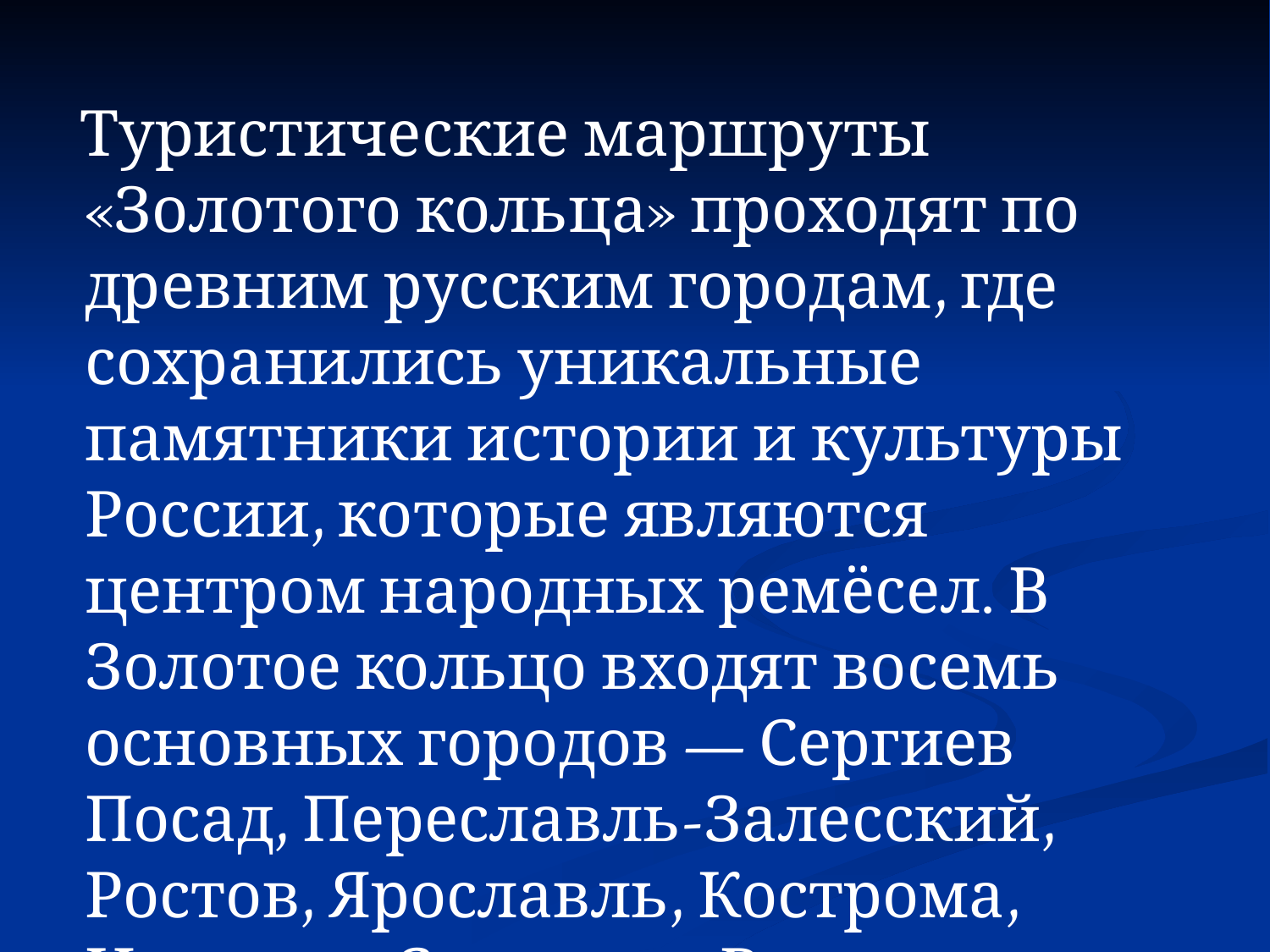

Туристические маршруты «Золотого кольца» проходят по древним русским городам, где сохранились уникальные памятники истории и культуры России, которые являются центром народных ремёсел. В Золотое кольцо входят восемь основных городов — Сергиев Посад, Переславль-Залесский, Ростов, Ярославль, Кострома, Иваново, Суздаль и Владимир.